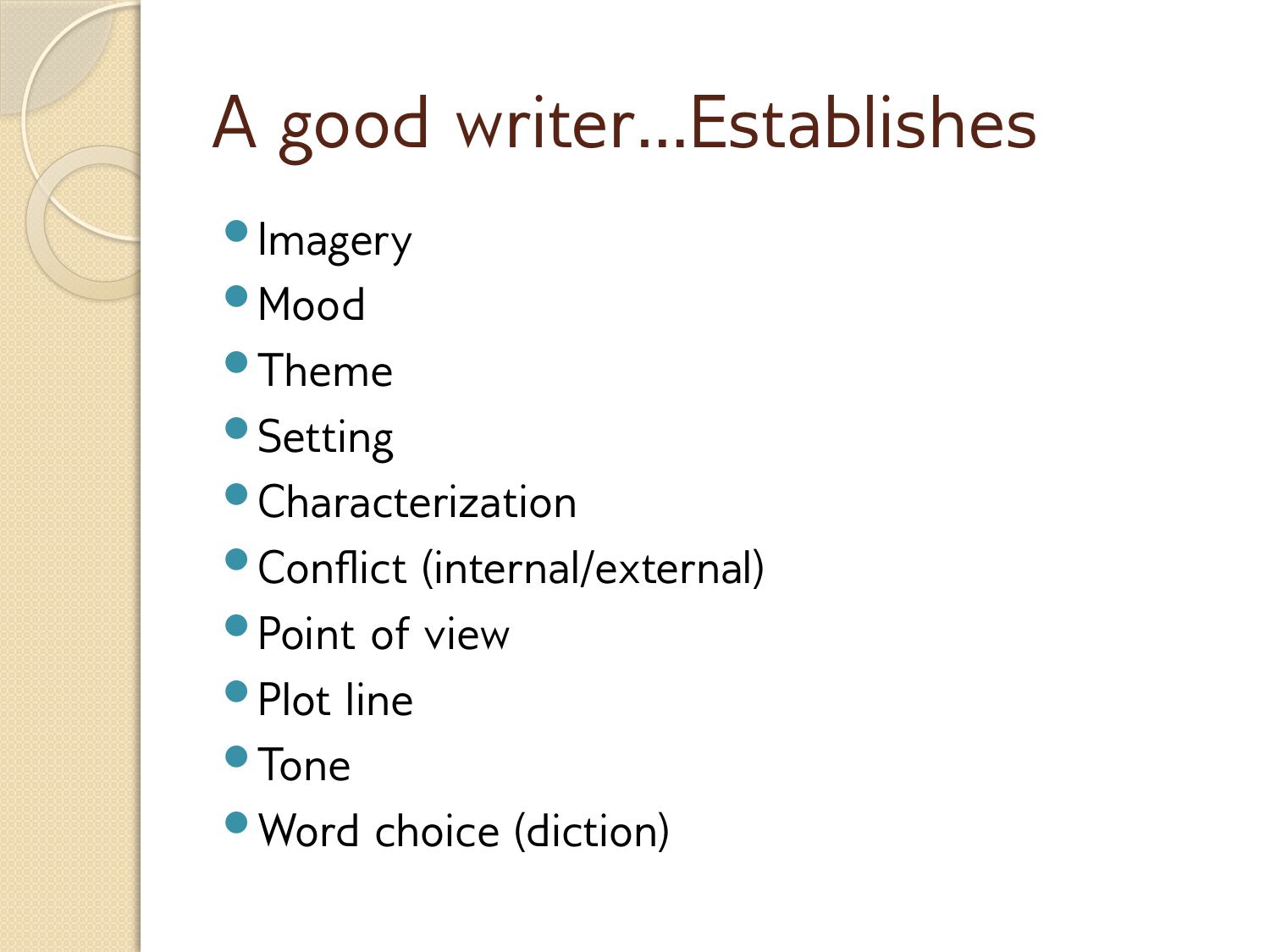

# A good writer…Establishes
Imagery
Mood
Theme
Setting
Characterization
Conflict (internal/external)
Point of view
Plot line
Tone
Word choice (diction)